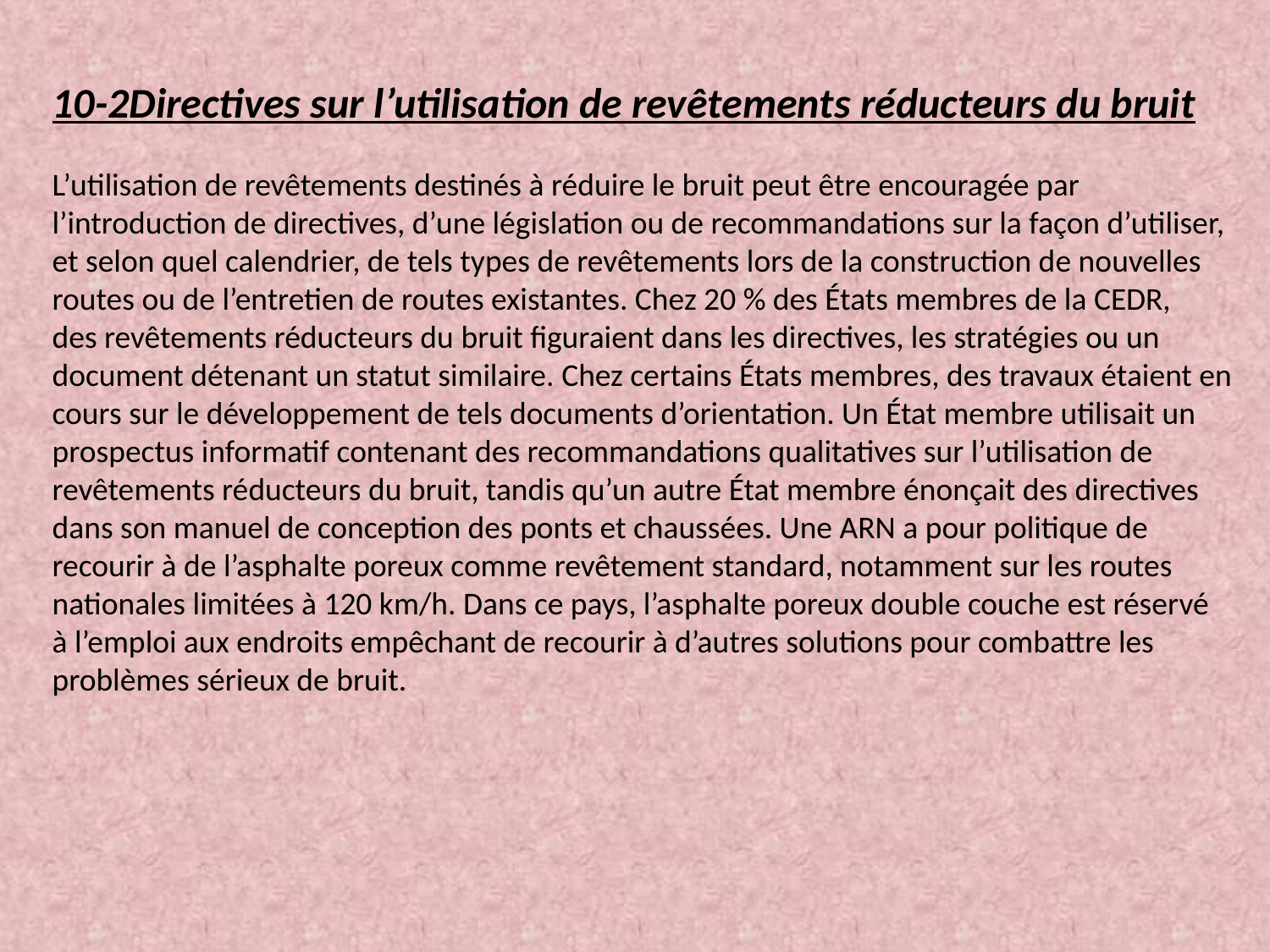

10-2Directives sur l’utilisation de revêtements réducteurs du bruit

L’utilisation de revêtements destinés à réduire le bruit peut être encouragée par
l’introduction de directives, d’une législation ou de recommandations sur la façon d’utiliser,
et selon quel calendrier, de tels types de revêtements lors de la construction de nouvelles
routes ou de l’entretien de routes existantes. Chez 20 % des États membres de la CEDR,
des revêtements réducteurs du bruit figuraient dans les directives, les stratégies ou un
document détenant un statut similaire. Chez certains États membres, des travaux étaient en
cours sur le développement de tels documents d’orientation. Un État membre utilisait un
prospectus informatif contenant des recommandations qualitatives sur l’utilisation de
revêtements réducteurs du bruit, tandis qu’un autre État membre énonçait des directives
dans son manuel de conception des ponts et chaussées. Une ARN a pour politique de
recourir à de l’asphalte poreux comme revêtement standard, notamment sur les routes
nationales limitées à 120 km/h. Dans ce pays, l’asphalte poreux double couche est réservé
à l’emploi aux endroits empêchant de recourir à d’autres solutions pour combattre les
problèmes sérieux de bruit.